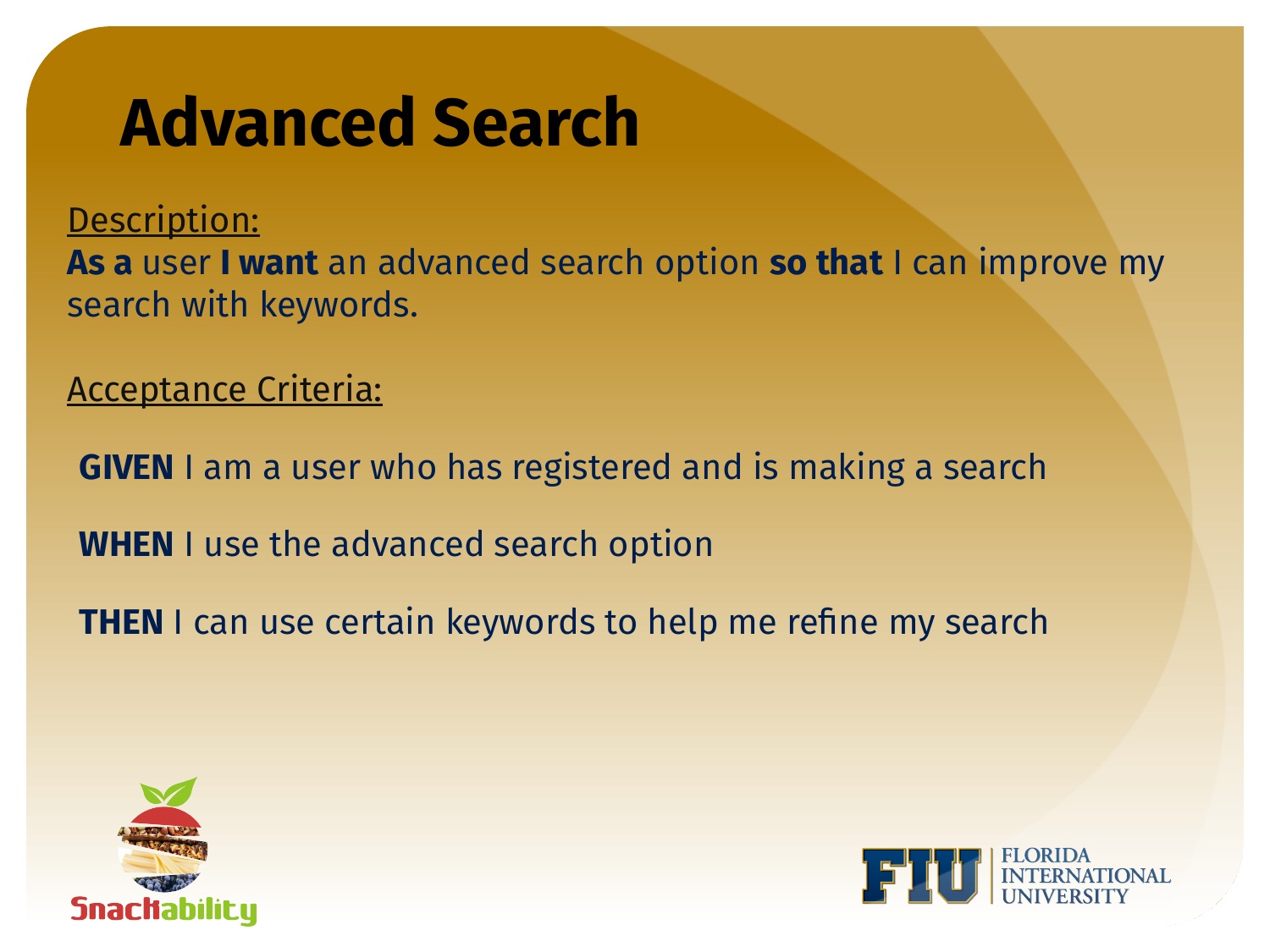

# Advanced Search
Description:
As a user I want an advanced search option so that I can improve my search with keywords.

Acceptance Criteria:
GIVEN I am a user who has registered and is making a search
WHEN I use the advanced search option
THEN I can use certain keywords to help me refine my search